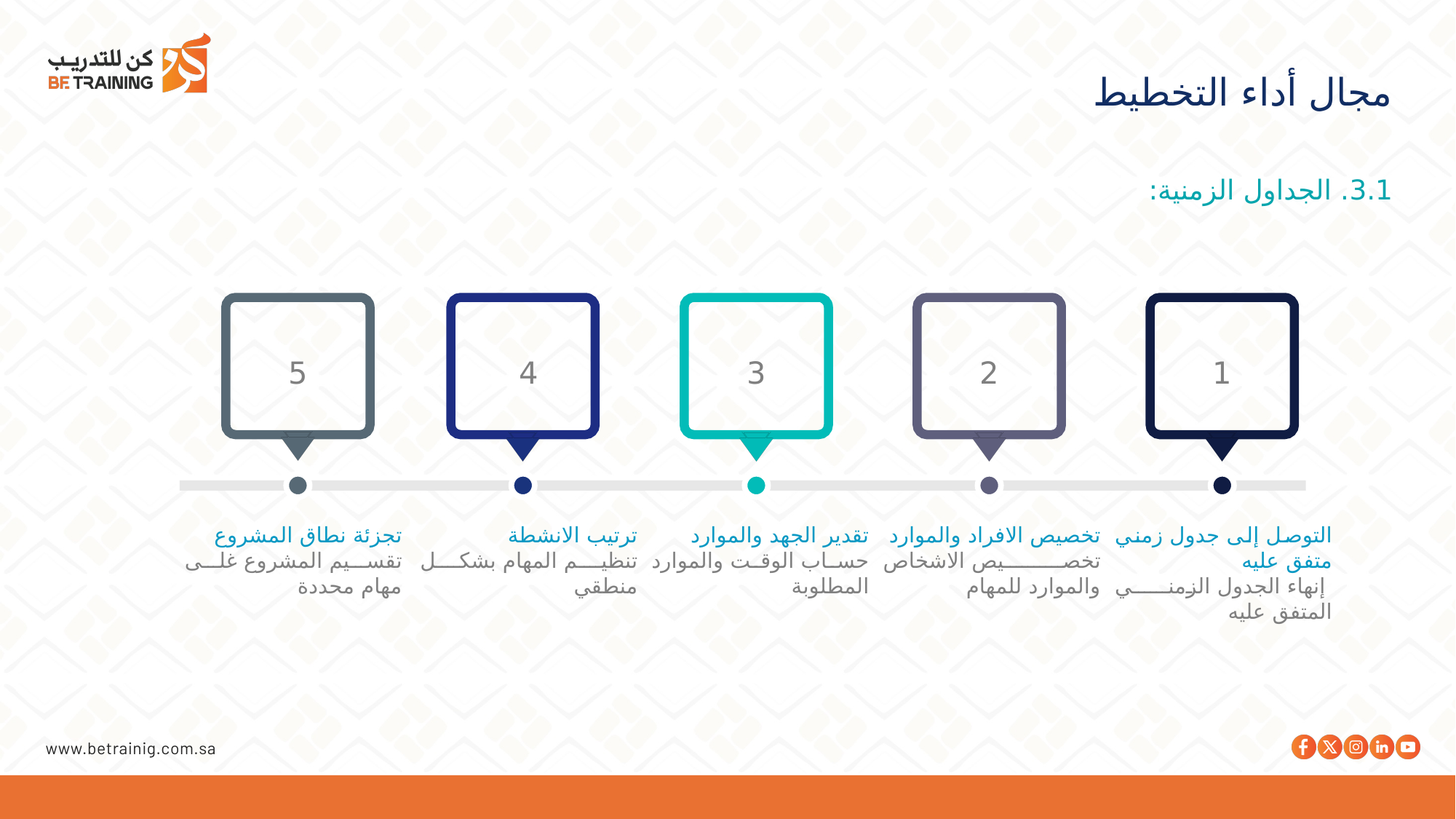

مجال أداء التخطيط
3.1. الجداول الزمنية:

5
4
3
2
1

تجزئة نطاق المشروع
تقسيم المشروع غلى مهام محددة
ترتيب الانشطة
تنظيم المهام بشكل منطقي
تقدير الجهد والموارد
حساب الوقت والموارد المطلوبة
تخصيص الافراد والموارد
تخصيص الاشخاص والموارد للمهام
التوصل إلى جدول زمني متفق عليه
 إنهاء الجدول الزمني المتفق عليه